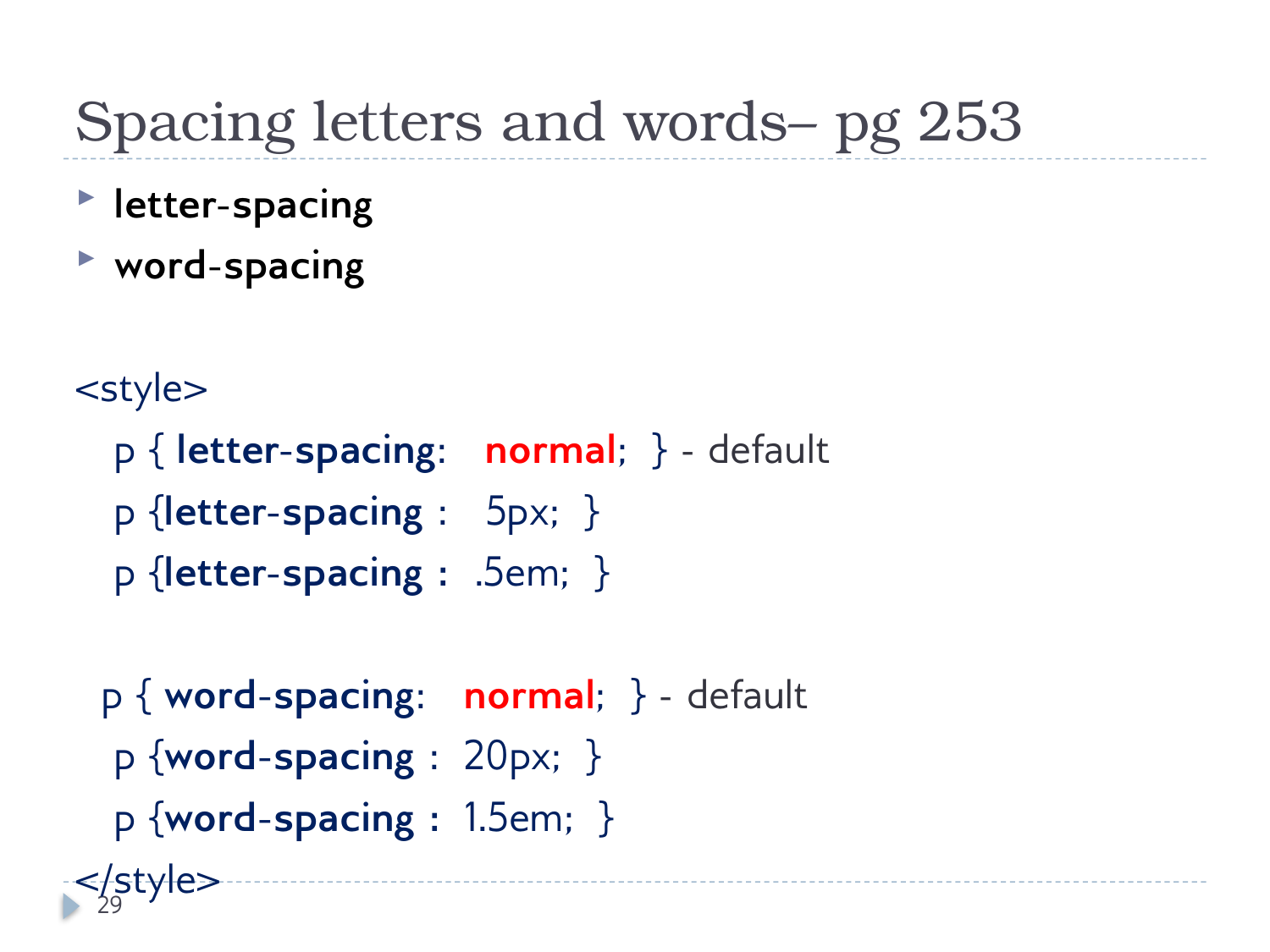

# Spacing letters and words– pg 253
letter-spacing
word-spacing

<style>
   p { letter-spacing:   normal;  } - default
   p {letter-spacing :   5px;  }
   p {letter-spacing :  .5em;  }

  p { word-spacing:   normal;  } - default
   p {word-spacing :  20px;  }
   p {word-spacing :  1.5em;  }
</style>

29